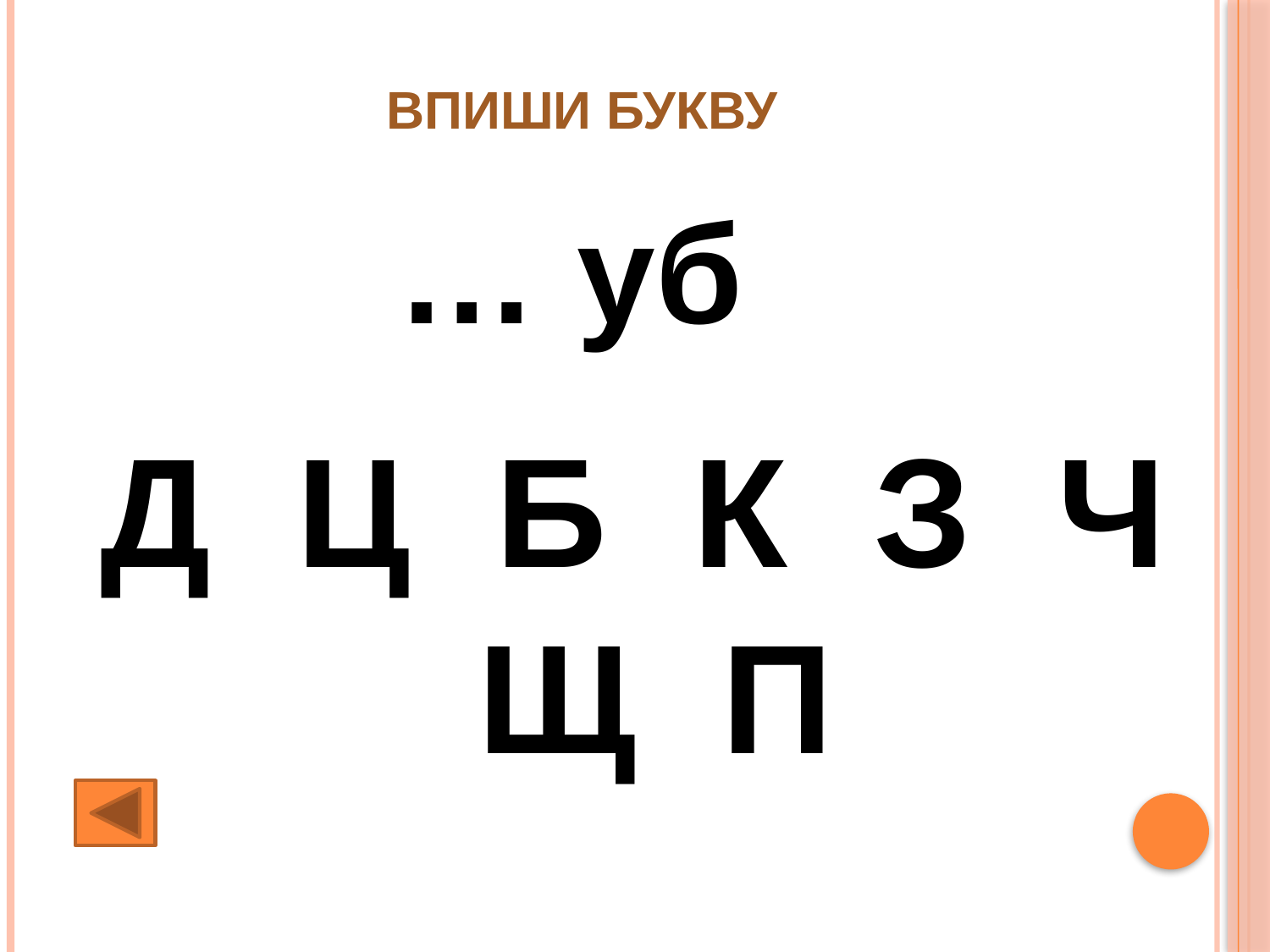

# ВПИШИ БУКВУ
… уб
Д  Ц  Б  К  З  Ч  Щ  П